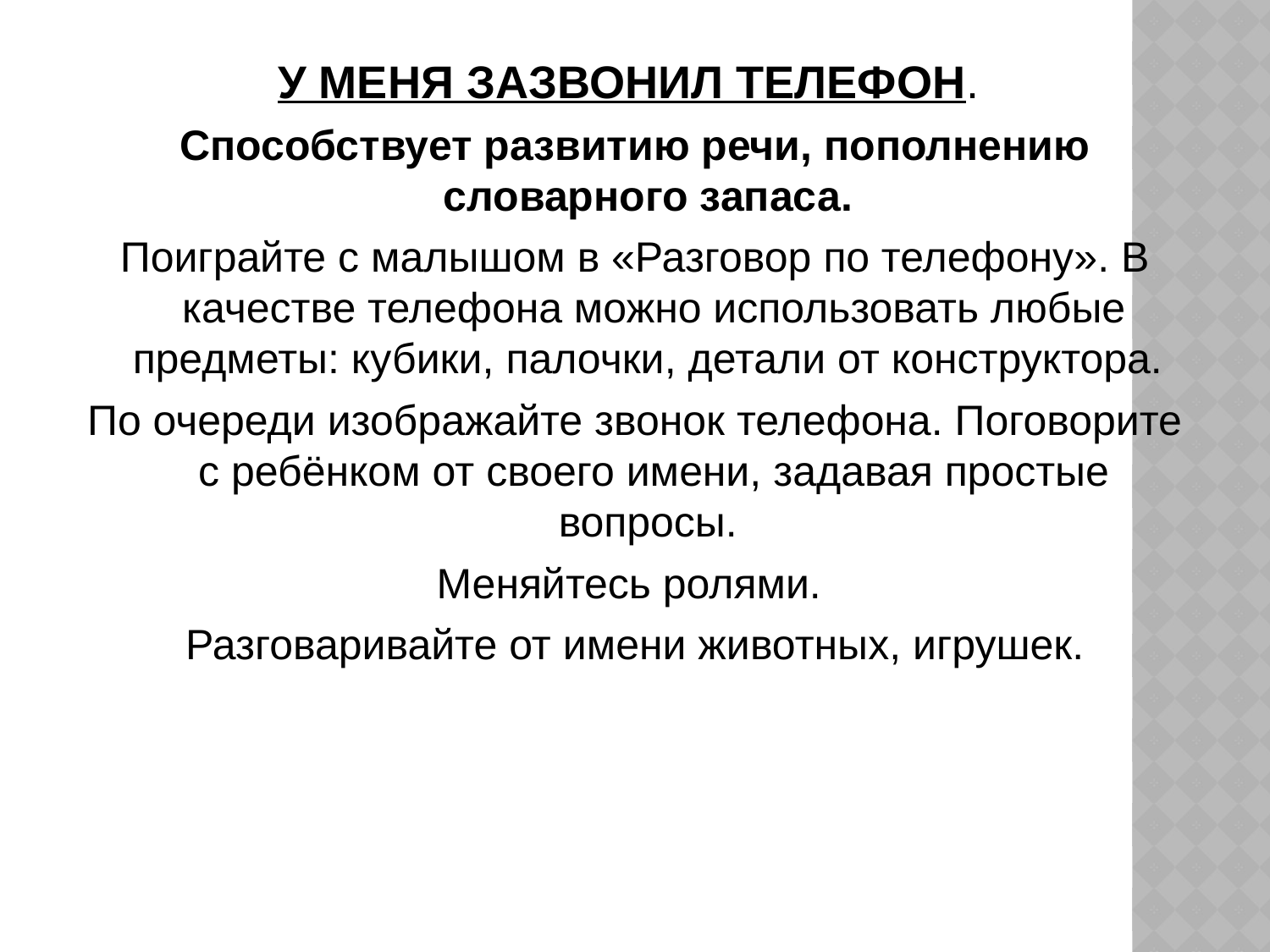

#
У МЕНЯ ЗАЗВОНИЛ ТЕЛЕФОН.
Способствует развитию речи, пополнению словарного запаса.
Поиграйте с малышом в «Разговор по телефону». В качестве телефона можно использовать любые предметы: кубики, палочки, детали от конструктора.
По очереди изображайте звонок телефона. Поговорите с ребёнком от своего имени, задавая простые вопросы.
Меняйтесь ролями.
Разговаривайте от имени животных, игрушек.